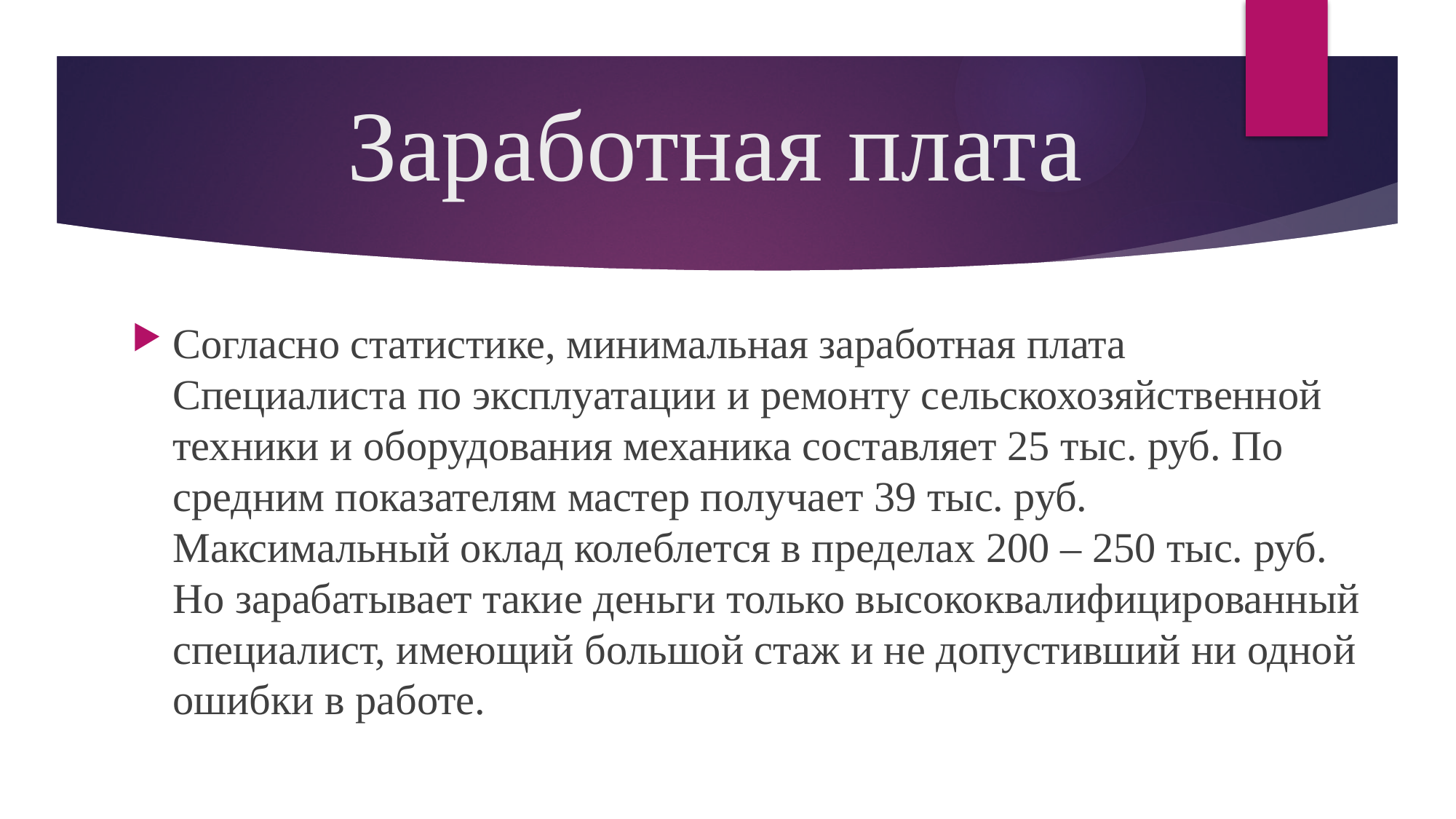

# Заработная плата
Согласно статистике, минимальная заработная плата Специалиста по эксплуатации и ремонту сельскохозяйственной техники и оборудования механика составляет 25 тыс. руб. По средним показателям мастер получает 39 тыс. руб. Максимальный оклад колеблется в пределах 200 – 250 тыс. руб. Но зарабатывает такие деньги только высококвалифицированный специалист, имеющий большой стаж и не допустивший ни одной ошибки в работе.